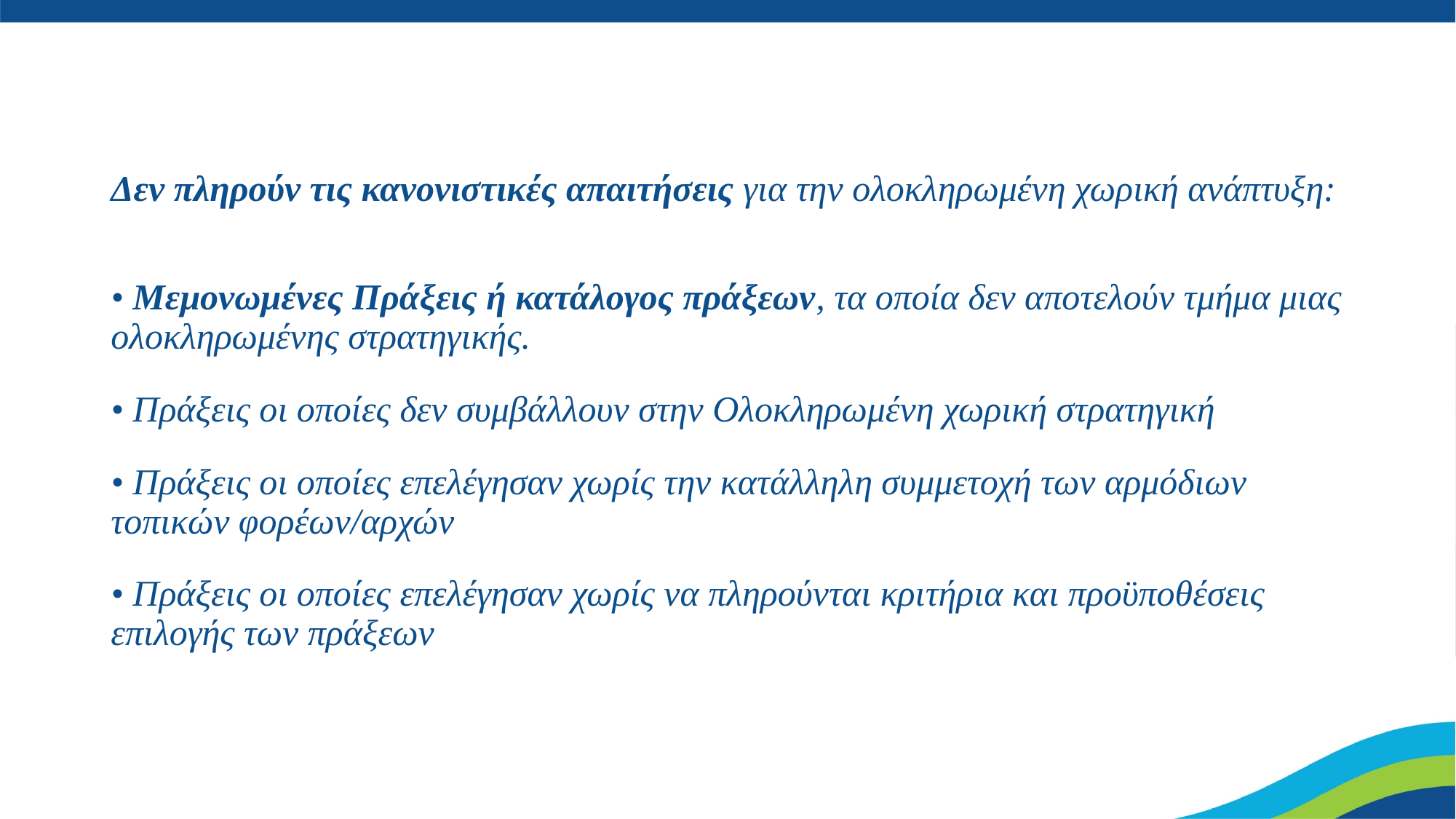

Δεν πληρούν τις κανονιστικές απαιτήσεις για την ολοκληρωμένη χωρική ανάπτυξη:

• Μεμονωμένες Πράξεις ή κατάλογος πράξεων, τα οποία δεν αποτελούν τμήμα μιας ολοκληρωμένης στρατηγικής.
• Πράξεις οι οποίες δεν συμβάλλουν στην Ολοκληρωμένη χωρική στρατηγική
• Πράξεις οι οποίες επελέγησαν χωρίς την κατάλληλη συμμετοχή των αρμόδιων τοπικών φορέων/αρχών
• Πράξεις οι οποίες επελέγησαν χωρίς να πληρούνται κριτήρια και προϋποθέσεις επιλογής των πράξεων